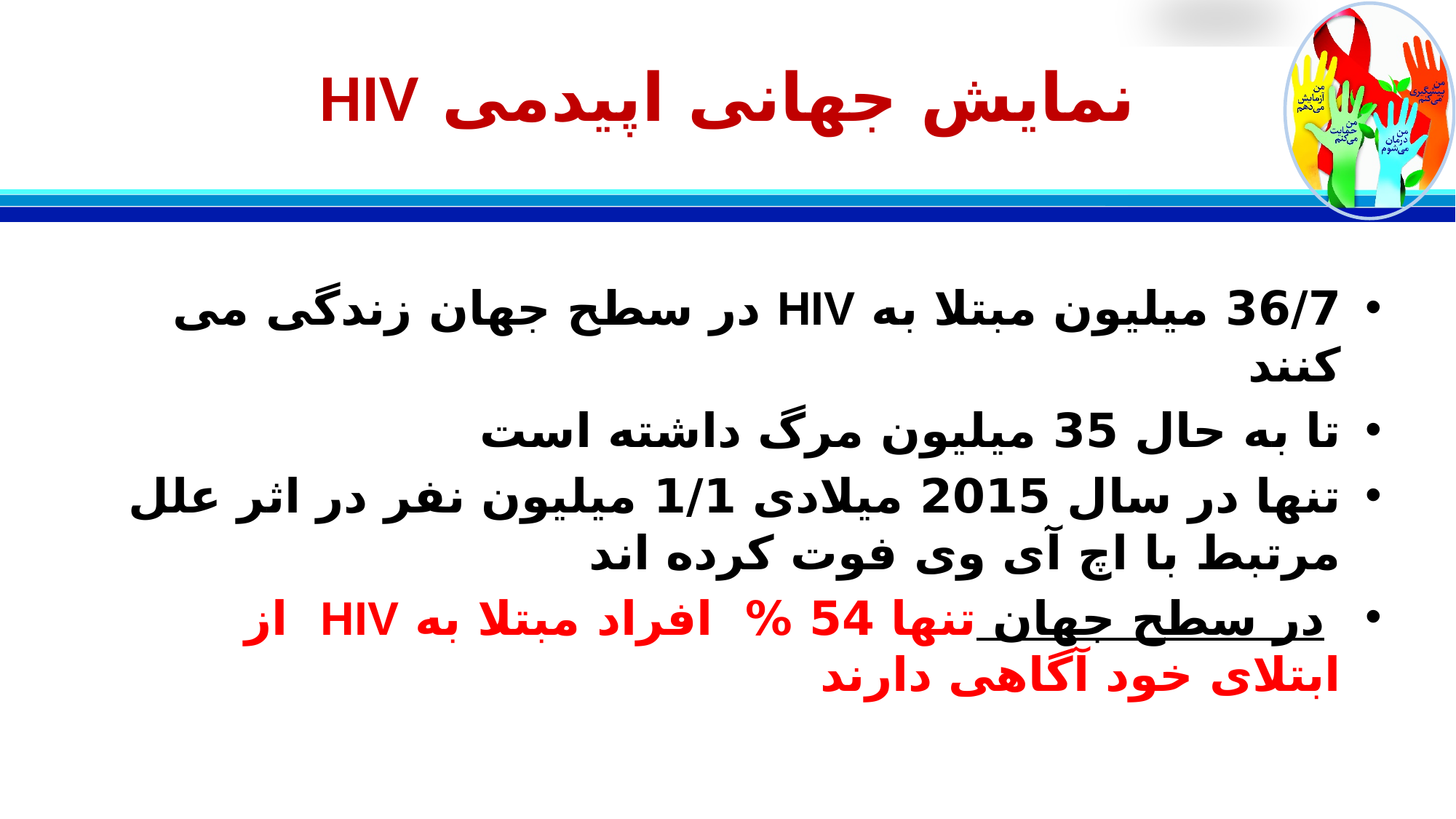

# نمایش جهانی اپیدمی HIV
36/7 میلیون مبتلا به HIV در سطح جهان زندگی می کنند
تا به حال 35 میلیون مرگ داشته است
تنها در سال 2015 میلادی 1/1 میلیون نفر در اثر علل مرتبط با اچ آی وی فوت کرده اند
 در سطح جهان تنها 54 %  افراد مبتلا به HIV  از ابتلای خود آگاهی دارند